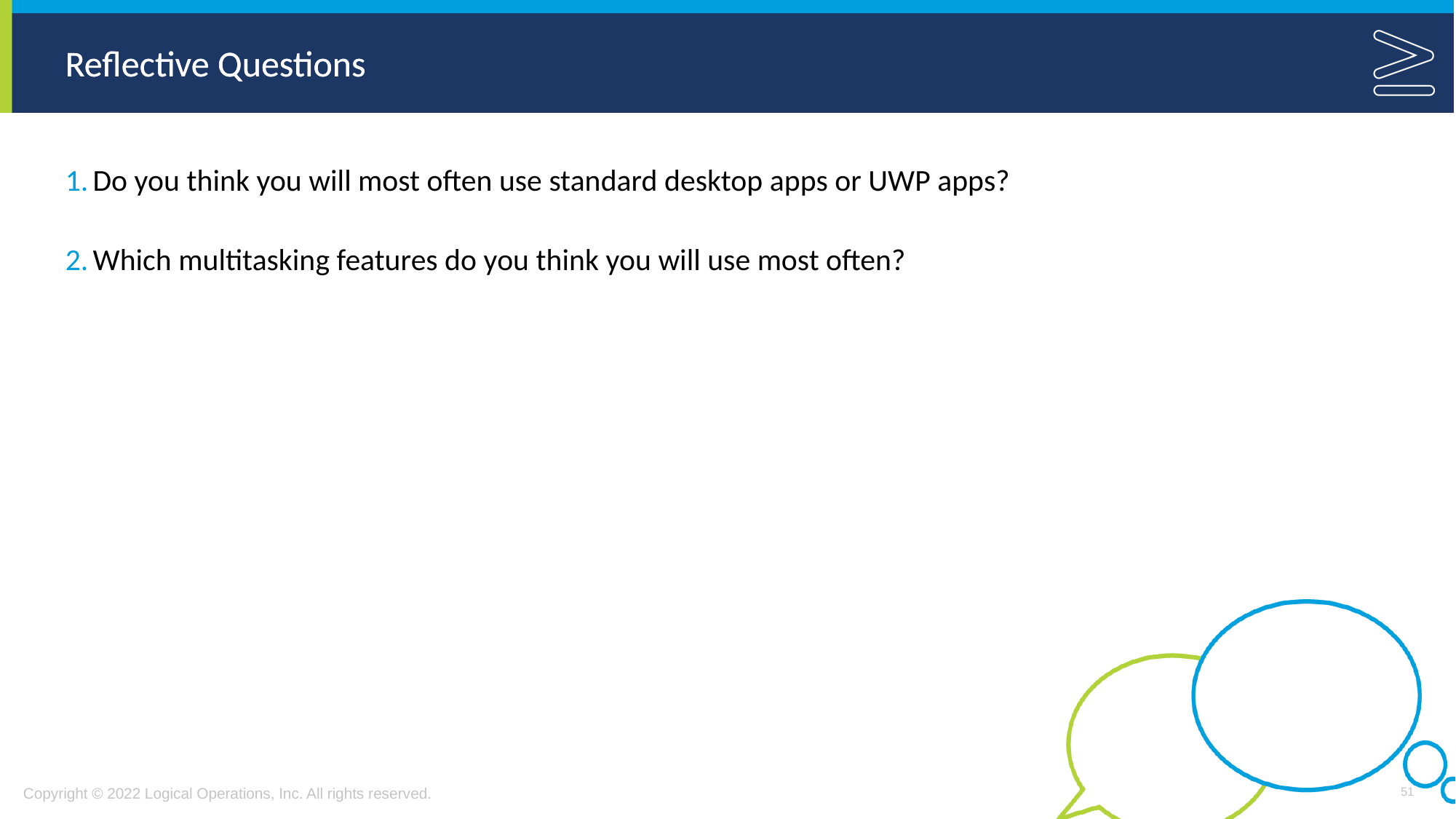

Do you think you will most often use standard desktop apps or UWP apps?
Which multitasking features do you think you will use most often?
51